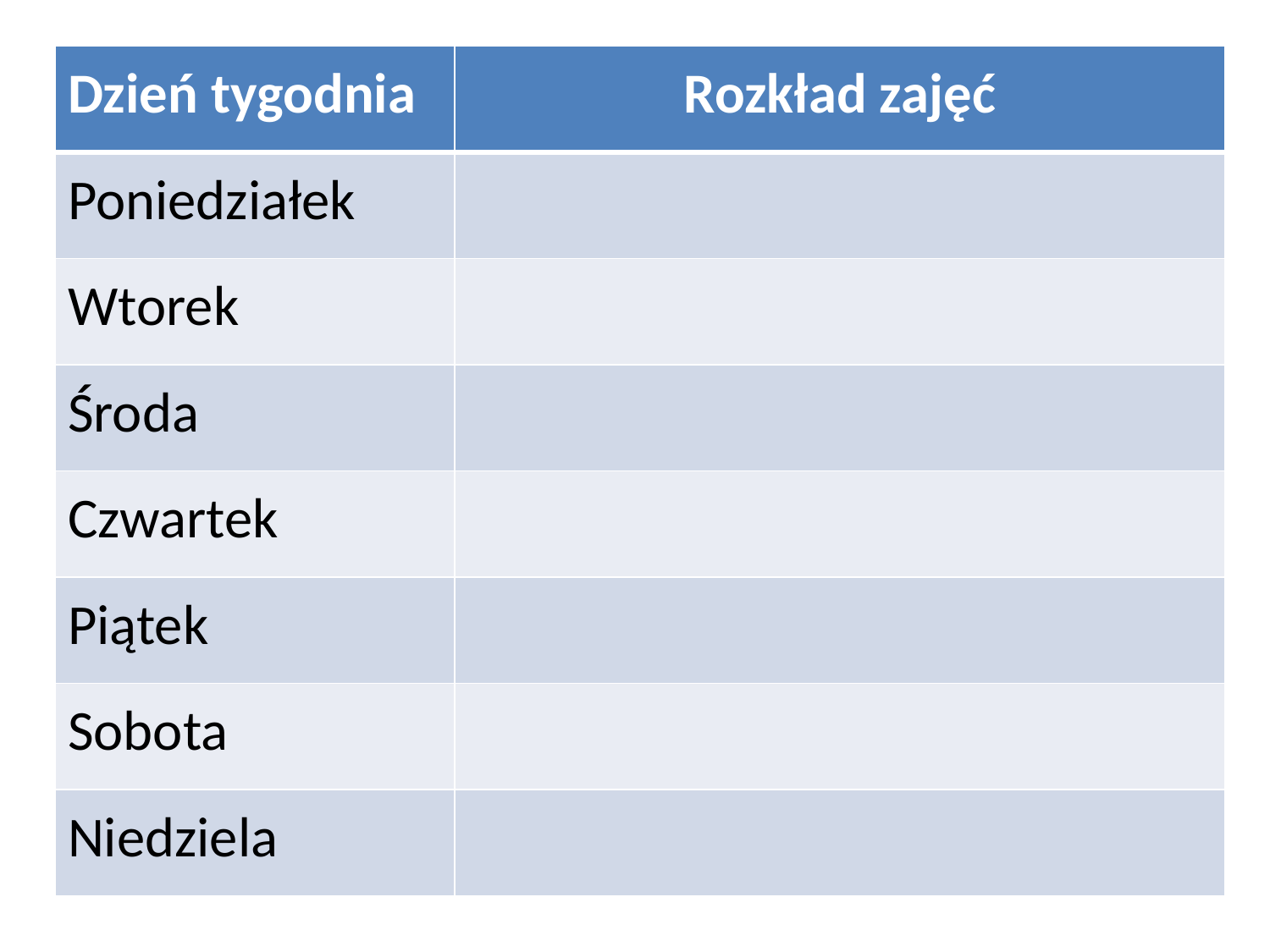

| Dzień tygodnia | Rozkład zajęć |
| --- | --- |
| Poniedziałek |  |
| Wtorek |  |
| Środa |  |
| Czwartek |  |
| Piątek |  |
| Sobota |  |
| Niedziela |  |